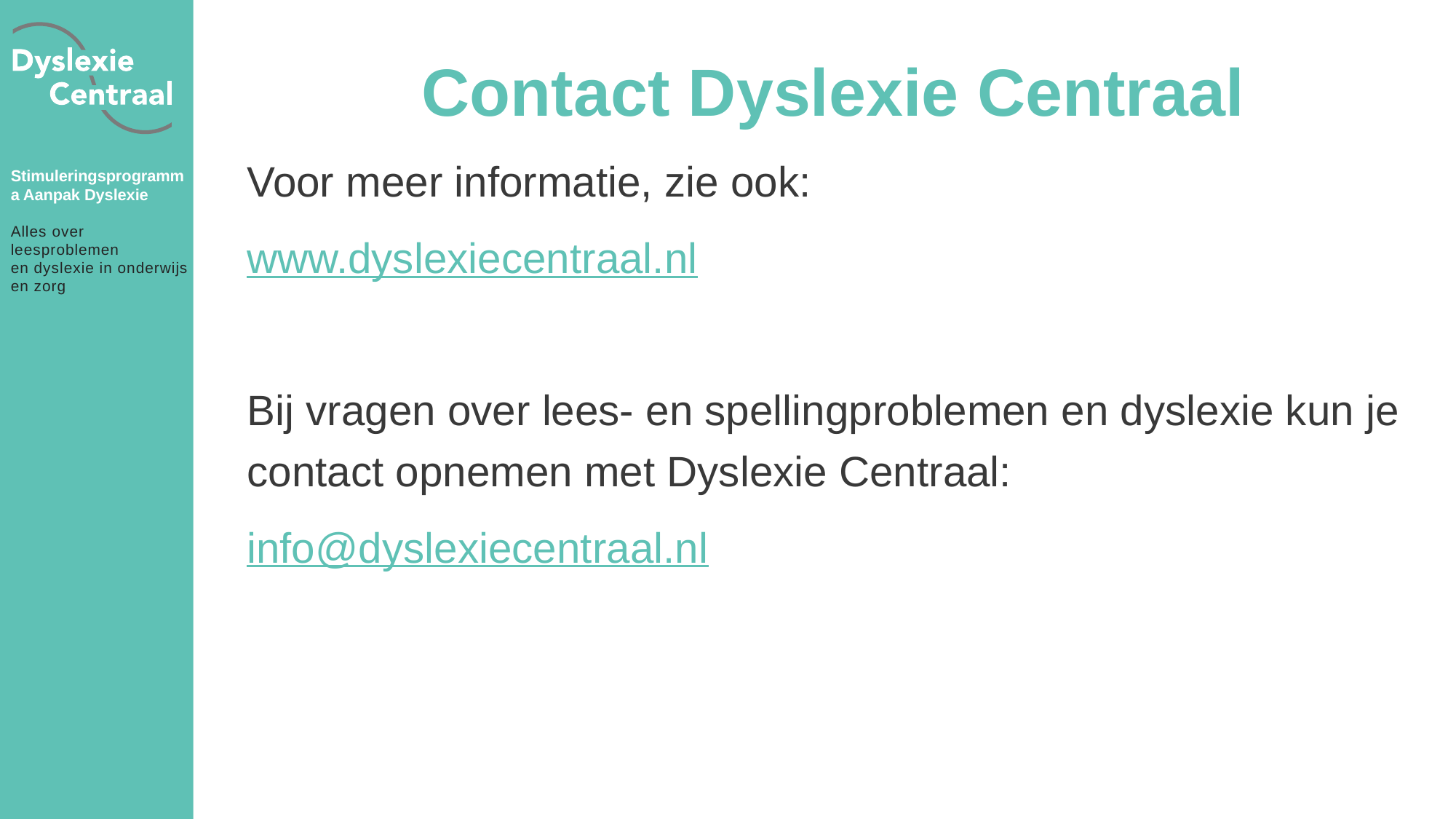

# Contact Dyslexie Centraal
Voor meer informatie, zie ook:
www.dyslexiecentraal.nl

Bij vragen over lees- en spellingproblemen en dyslexie kun je contact opnemen met Dyslexie Centraal:
info@dyslexiecentraal.nl